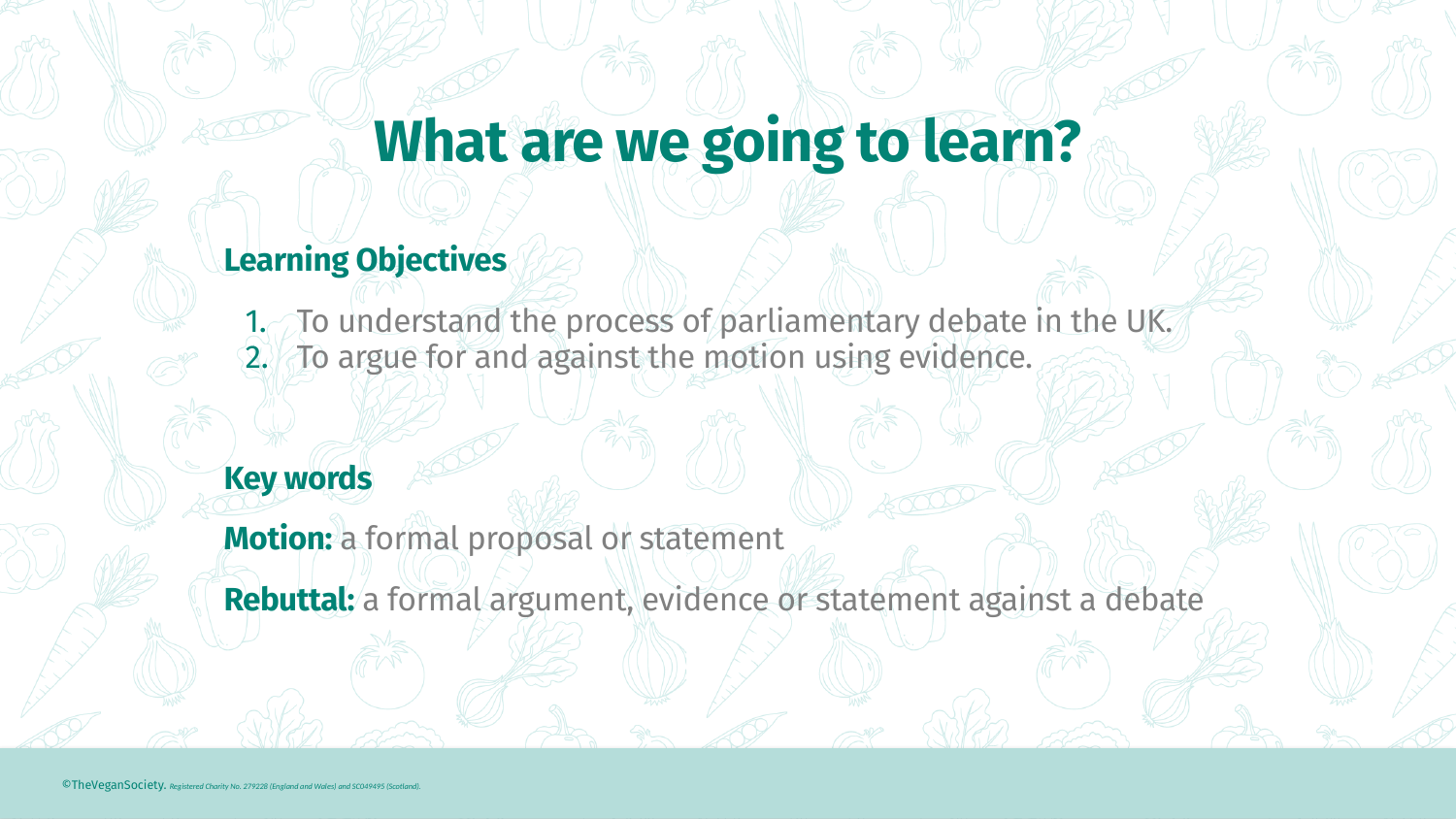

# What are we going to learn?
Learning Objectives
To understand the process of parliamentary debate in the UK.
To argue for and against the motion using evidence.

Key words
Motion: a formal proposal or statement
Rebuttal: a formal argument, evidence or statement against a debate